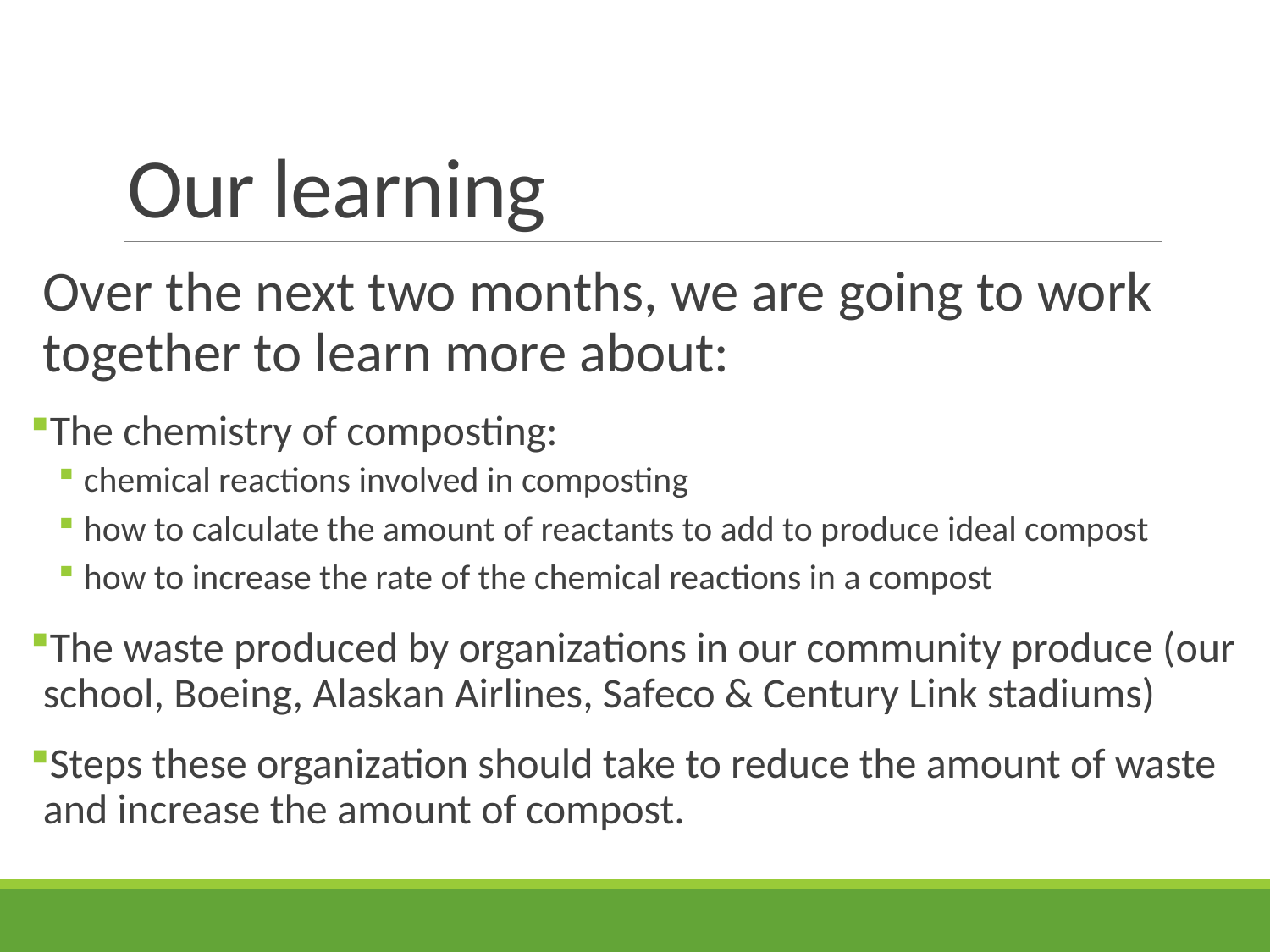

# Our learning
Over the next two months, we are going to work together to learn more about:
The chemistry of composting:
chemical reactions involved in composting
how to calculate the amount of reactants to add to produce ideal compost
how to increase the rate of the chemical reactions in a compost
The waste produced by organizations in our community produce (our school, Boeing, Alaskan Airlines, Safeco & Century Link stadiums)
Steps these organization should take to reduce the amount of waste and increase the amount of compost.